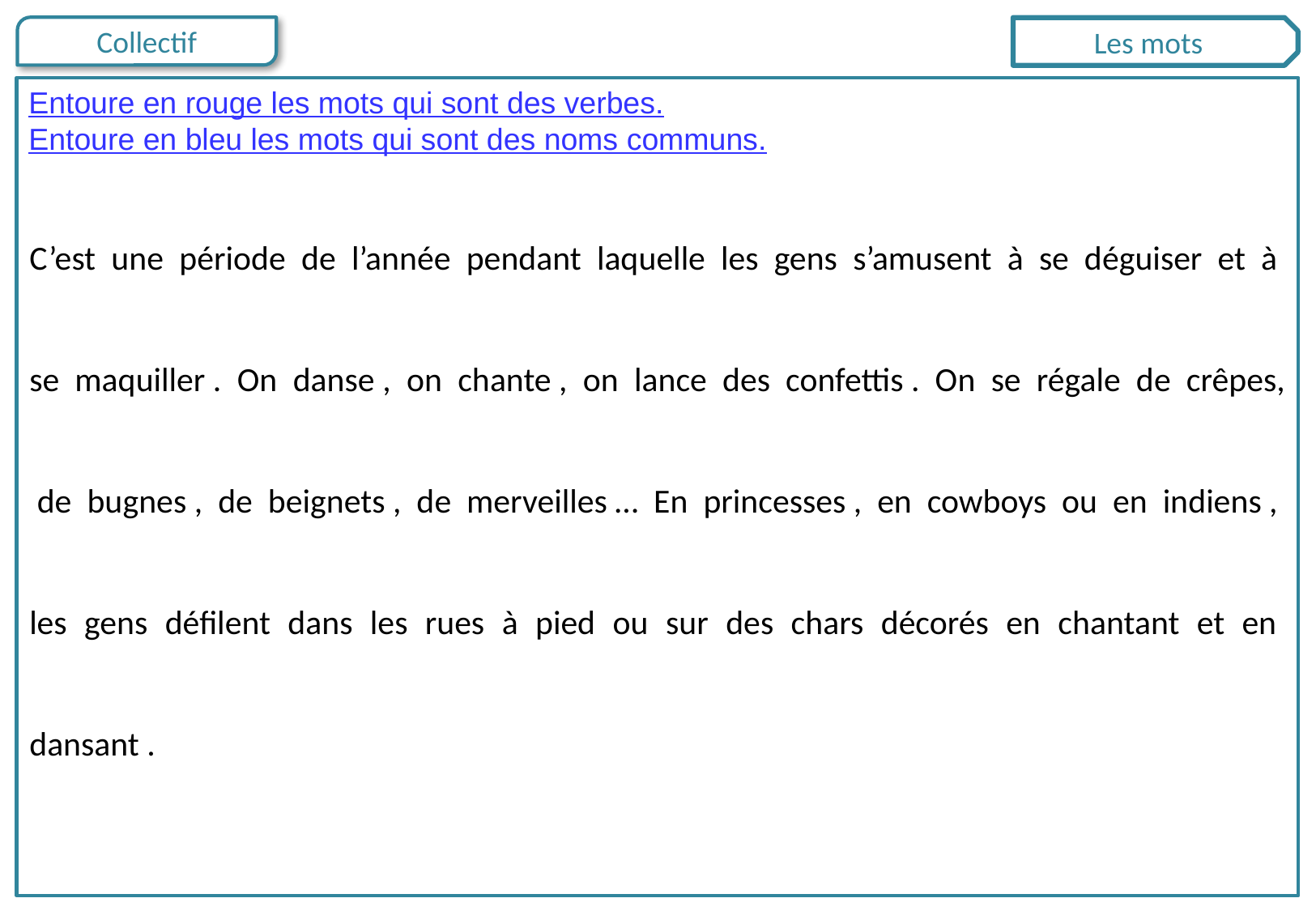

Les mots
Entoure en rouge les mots qui sont des verbes.
Entoure en bleu les mots qui sont des noms communs.
C’est  une  période  de  l’année  pendant  laquelle  les  gens  s’amusent  à  se  déguiser  et  à  se  maquiller .  On  danse ,  on  chante ,  on  lance  des  confettis .  On  se  régale  de  crêpes,  de  bugnes ,  de  beignets ,  de  merveilles …  En  princesses ,  en  cowboys  ou  en  indiens ,  les  gens  défilent  dans  les  rues  à  pied  ou  sur  des  chars  décorés  en  chantant  et  en  dansant .